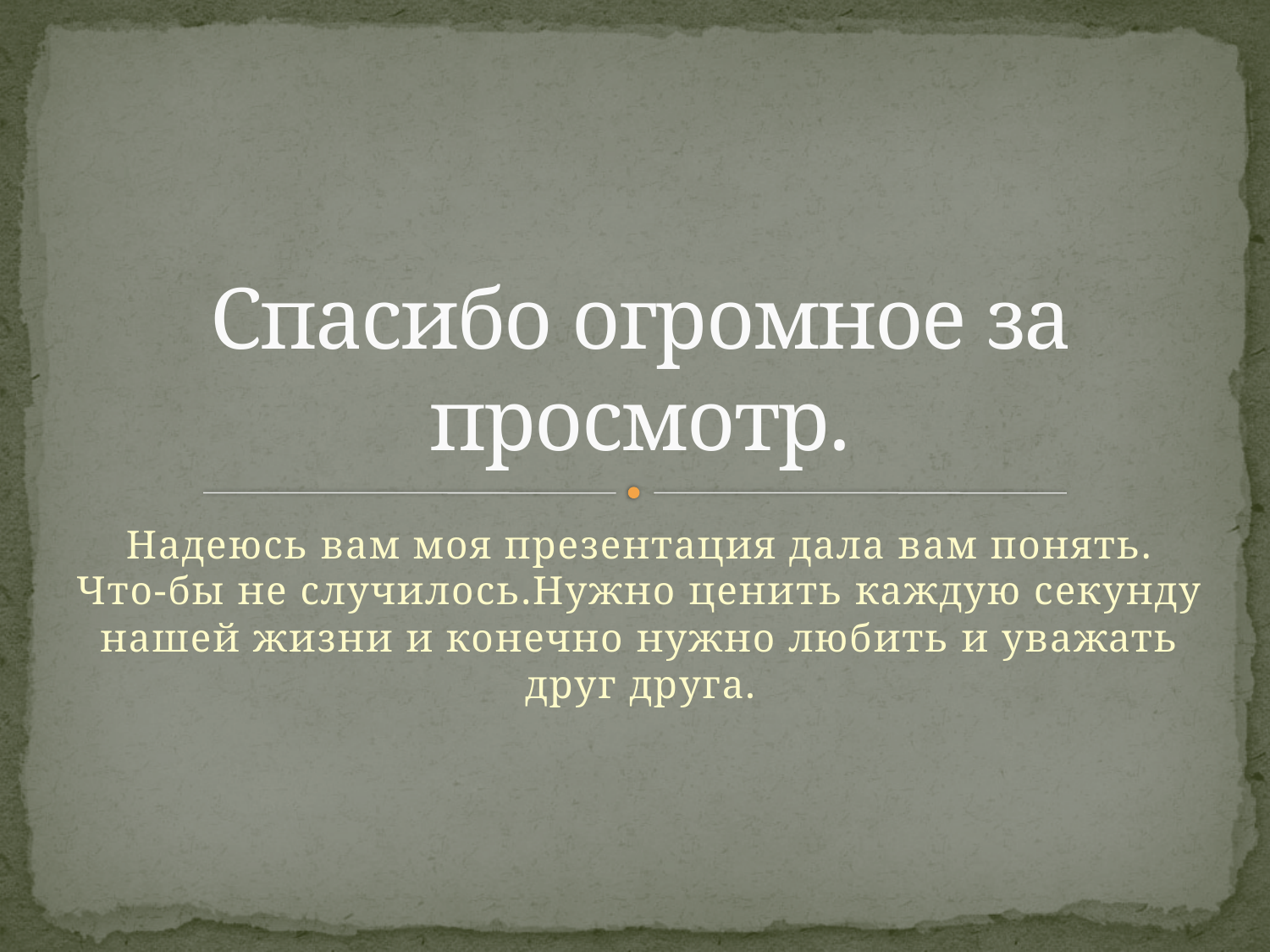

# Спасибо огромное за просмотр.
Надеюсь вам моя презентация дала вам понять. Что-бы не случилось.Нужно ценить каждую секунду нашей жизни и конечно нужно любить и уважать друг друга.